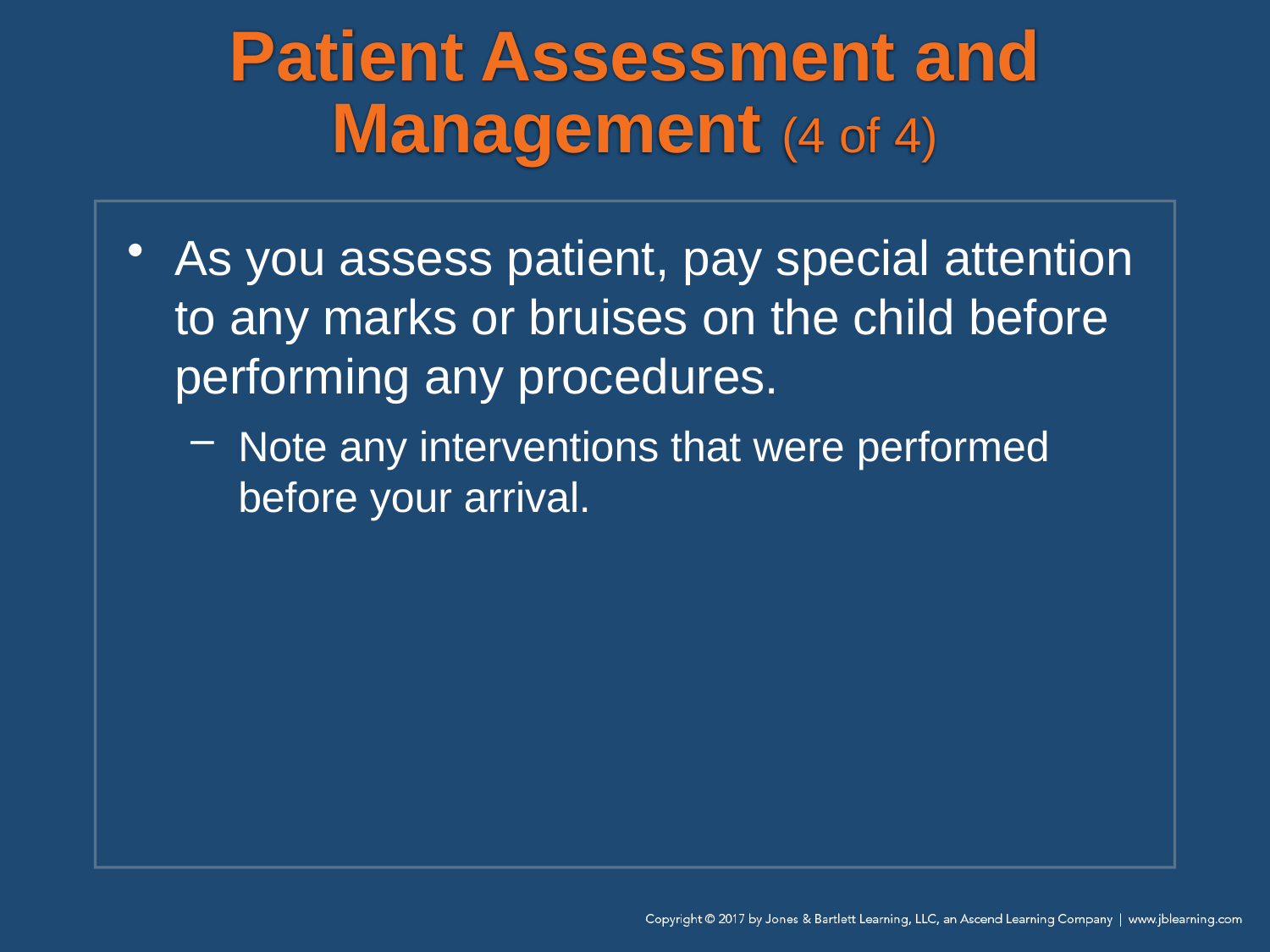

# Patient Assessment and Management (4 of 4)
As you assess patient, pay special attention to any marks or bruises on the child before performing any procedures.
Note any interventions that were performed before your arrival.